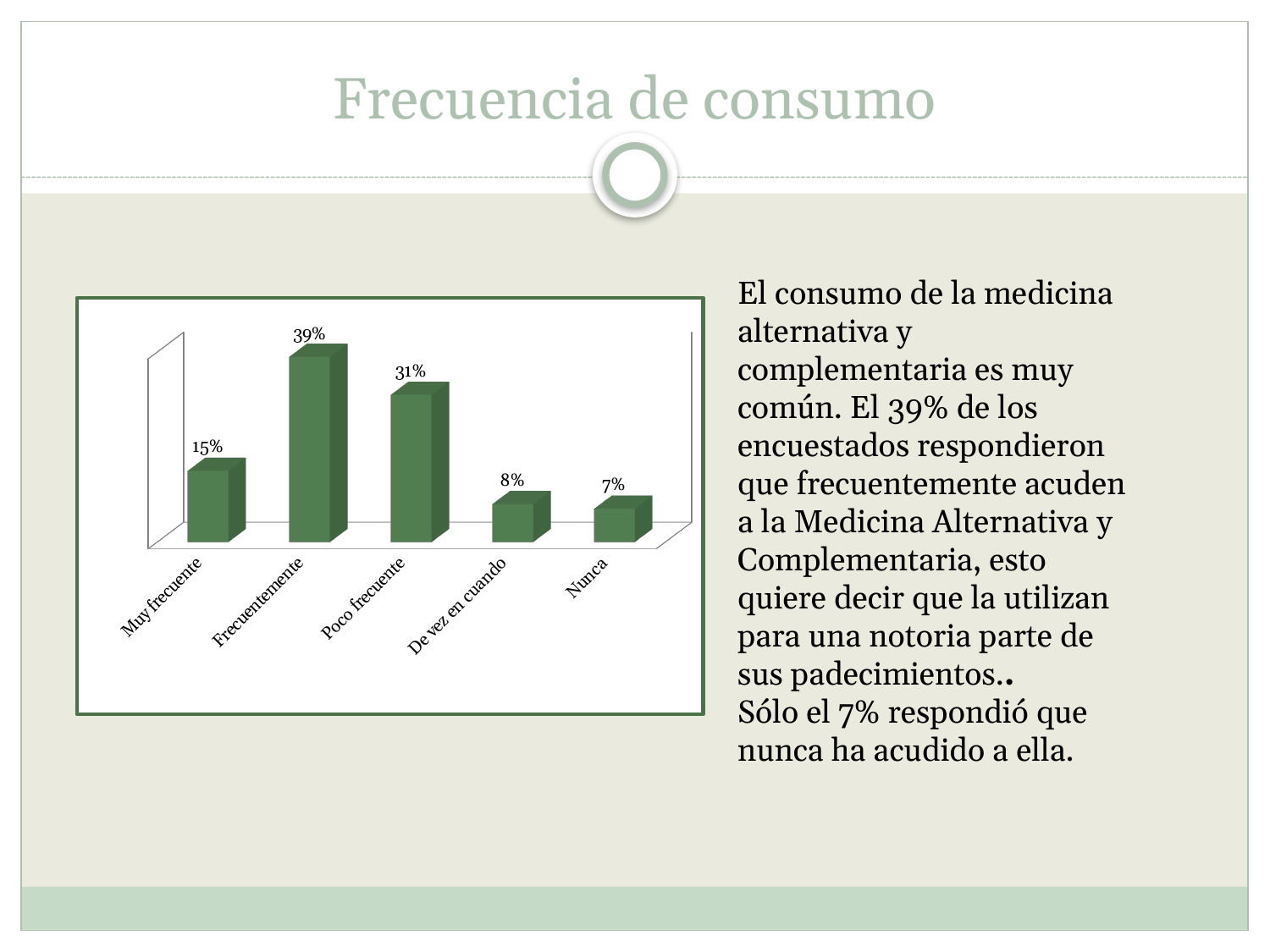

# Frecuencia de consumo
El consumo de la medicina alternativa y complementaria es muy común. El 39% de los encuestados respondieron que frecuentemente acuden a la Medicina Alternativa y Complementaria, esto quiere decir que la utilizan para una notoria parte de sus padecimientos..
Sólo el 7% respondió que nunca ha acudido a ella.

[unsupported chart]